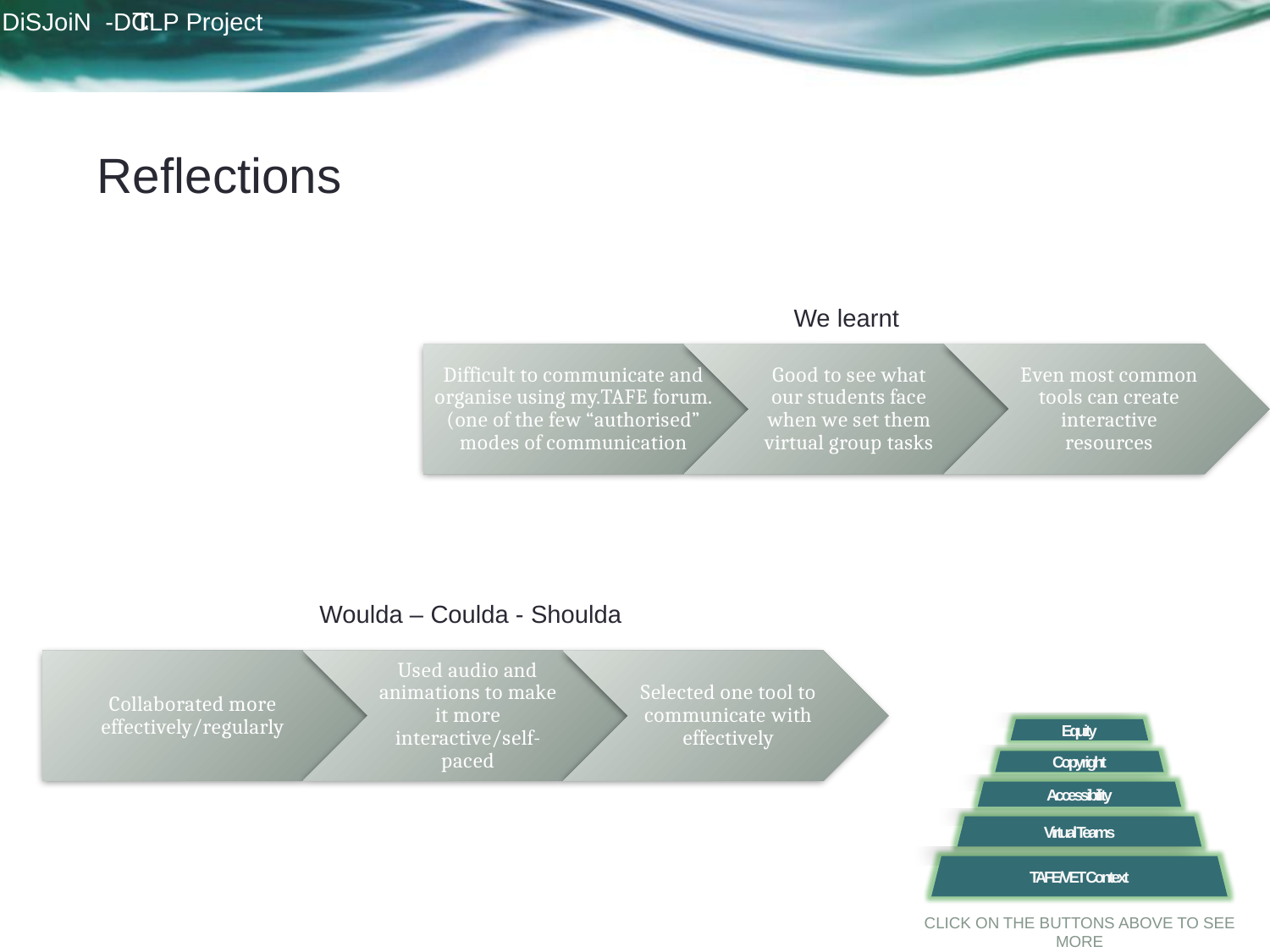

Difficult to communicate and organise using my.TAFE forum. (one of the few “authorised” modes of communication
Good to see what our students face when we set them virtual group tasks
Even most common tools can create interactive resources
# Reflections
We learnt
Collaborated more effectively/regularly
Used audio and animations to make it more interactive/self-paced
Selected one tool to communicate with effectively
Woulda – Coulda - Shoulda
Equity
Copyright
Accessibility
Virtual Teams
TAFE/VET Context
Click on the buttons above to see more